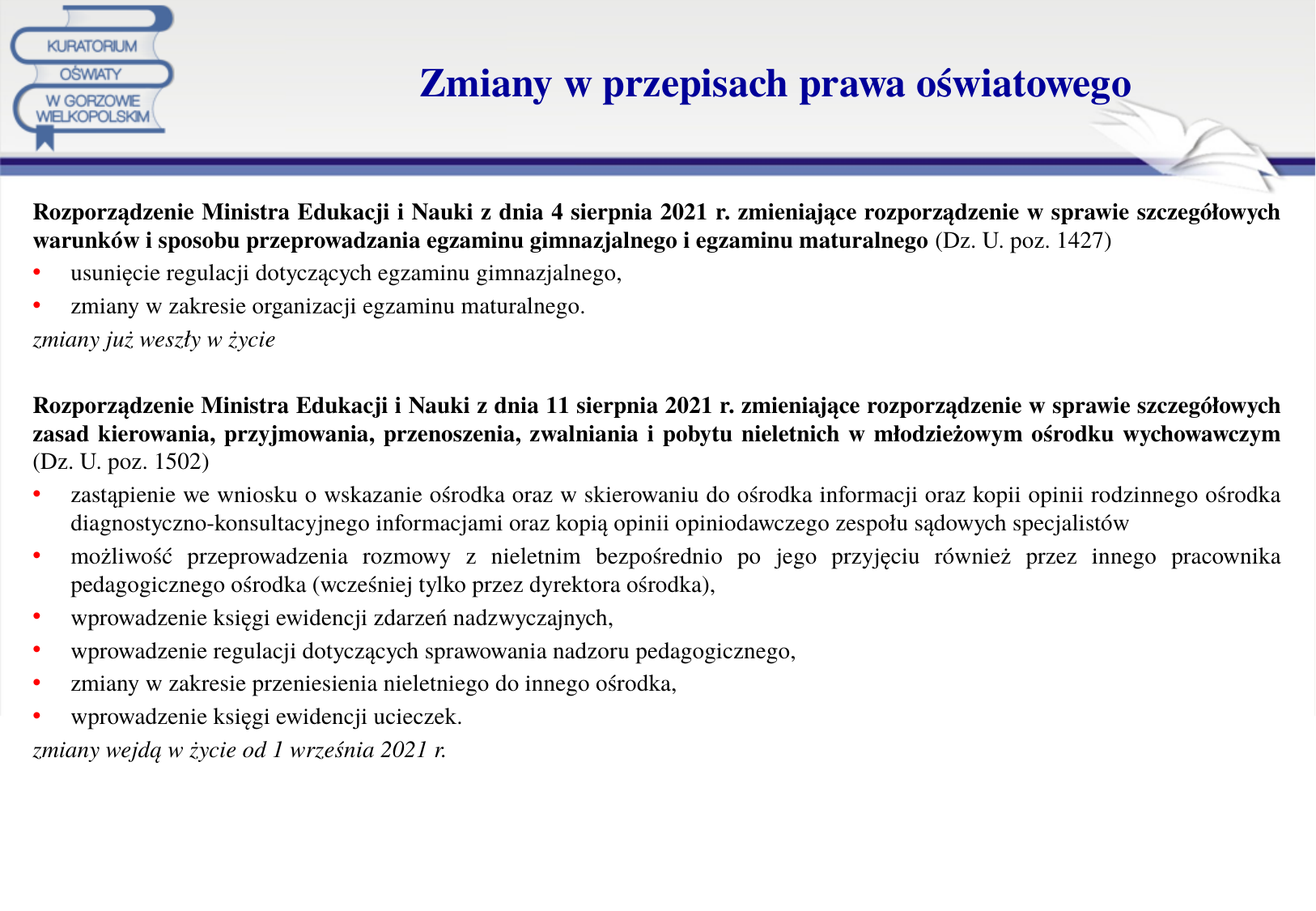

# Zmiany w przepisach prawa oświatowego
Rozporządzenie Ministra Edukacji i Nauki z dnia 4 sierpnia 2021 r. zmieniające rozporządzenie w sprawie szczegółowych warunków i sposobu przeprowadzania egzaminu gimnazjalnego i egzaminu maturalnego (Dz. U. poz. 1427)
usunięcie regulacji dotyczących egzaminu gimnazjalnego,
zmiany w zakresie organizacji egzaminu maturalnego.
zmiany już weszły w życie

Rozporządzenie Ministra Edukacji i Nauki z dnia 11 sierpnia 2021 r. zmieniające rozporządzenie w sprawie szczegółowych zasad kierowania, przyjmowania, przenoszenia, zwalniania i pobytu nieletnich w młodzieżowym ośrodku wychowawczym (Dz. U. poz. 1502)
zastąpienie we wniosku o wskazanie ośrodka oraz w skierowaniu do ośrodka informacji oraz kopii opinii rodzinnego ośrodka diagnostyczno-konsultacyjnego informacjami oraz kopią opinii opiniodawczego zespołu sądowych specjalistów
możliwość przeprowadzenia rozmowy z nieletnim bezpośrednio po jego przyjęciu również przez innego pracownika pedagogicznego ośrodka (wcześniej tylko przez dyrektora ośrodka),
wprowadzenie księgi ewidencji zdarzeń nadzwyczajnych,
wprowadzenie regulacji dotyczących sprawowania nadzoru pedagogicznego,
zmiany w zakresie przeniesienia nieletniego do innego ośrodka,
wprowadzenie księgi ewidencji ucieczek.
zmiany wejdą w życie od 1 września 2021 r.